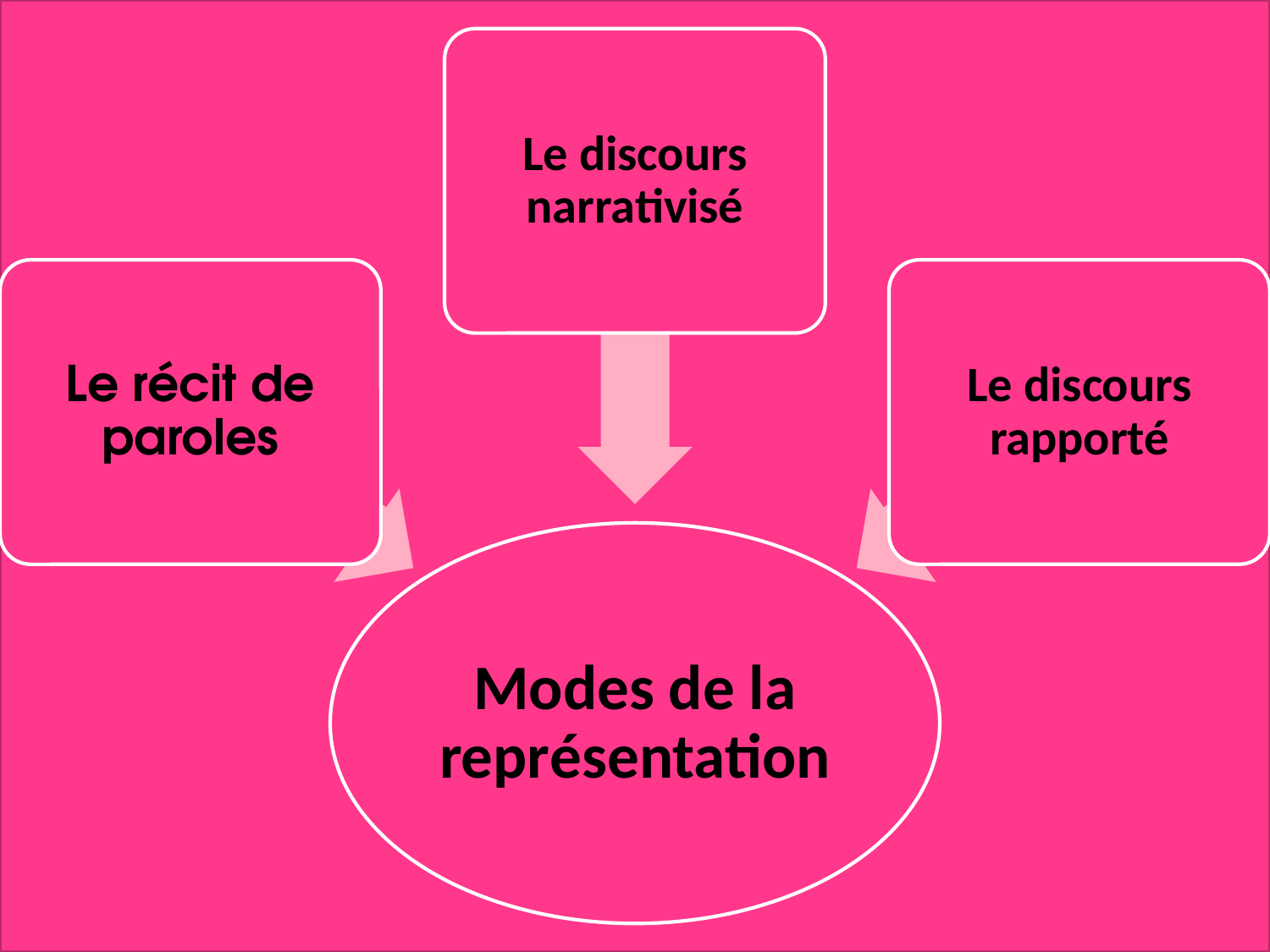

Modes de la représentation
Le récit de paroles
Le discours narrativisé
Le discours rapporté
#